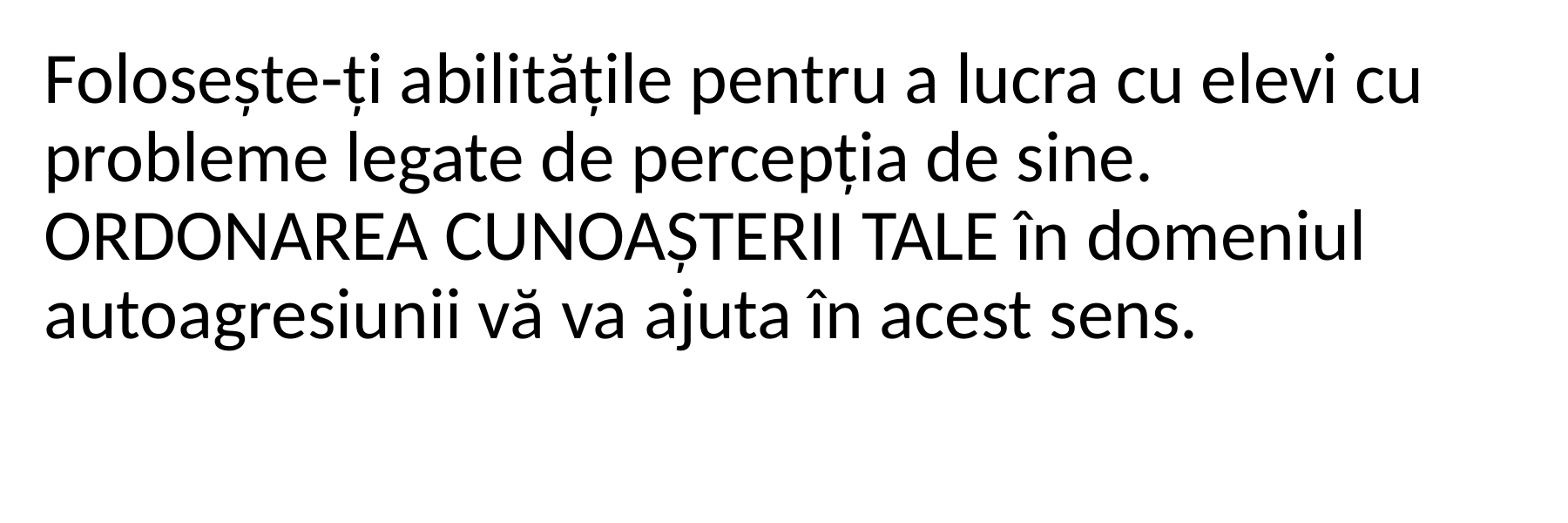

Folosește-ți abilitățile pentru a lucra cu elevi cu probleme legate de percepția de sine. ORDONAREA CUNOAȘTERII TALE în domeniul autoagresiunii vă va ajuta în acest sens.